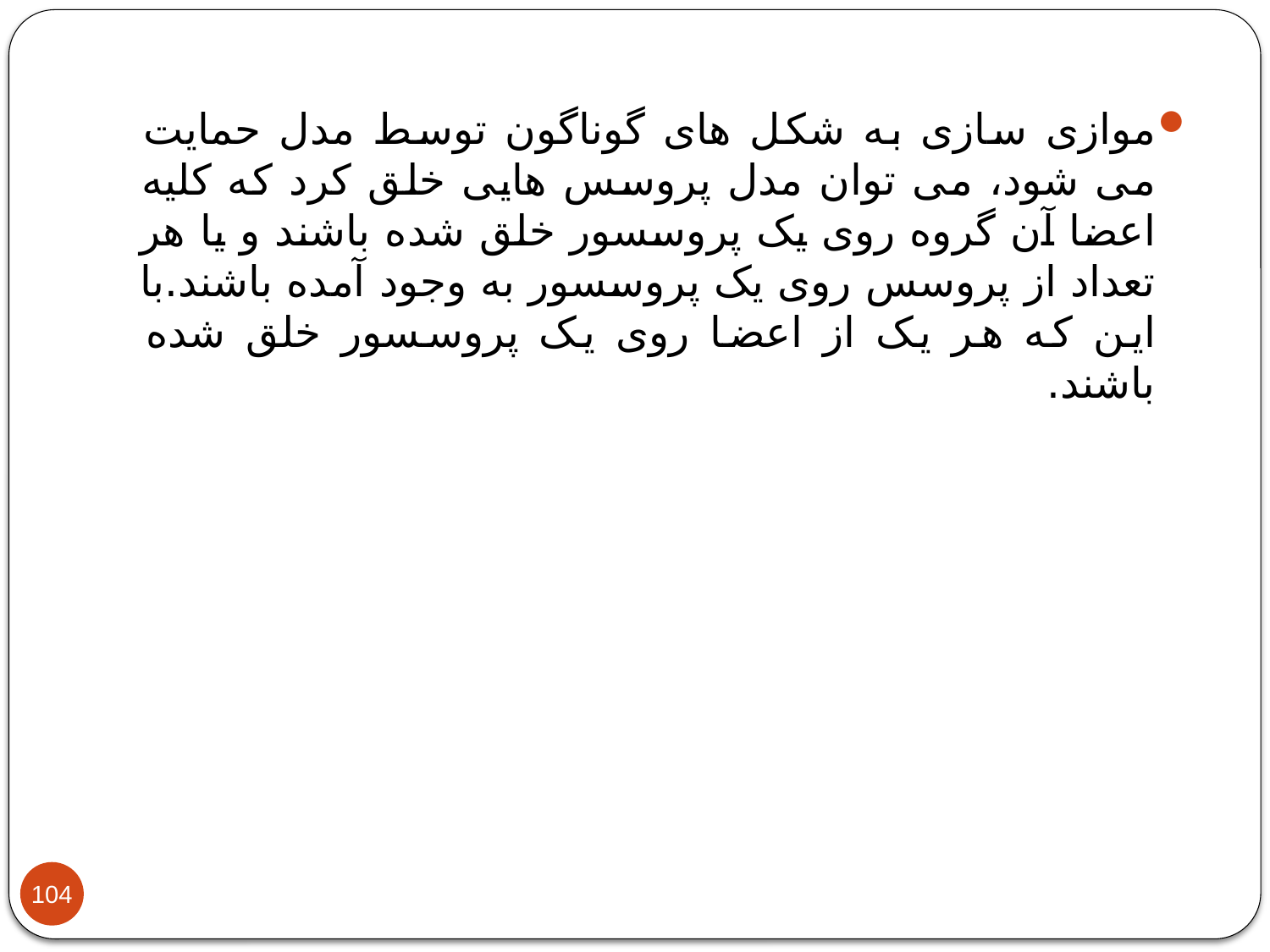

موازی سازی به شکل های گوناگون توسط مدل حمایت می شود، می توان مدل پروسس هایی خلق کرد که کلیه اعضا آن گروه روی یک پروسسور خلق شده باشند و یا هر تعداد از پروسس روی یک پروسسور به وجود آمده باشند.با این که هر یک از اعضا روی یک پروسسور خلق شده باشند.
104